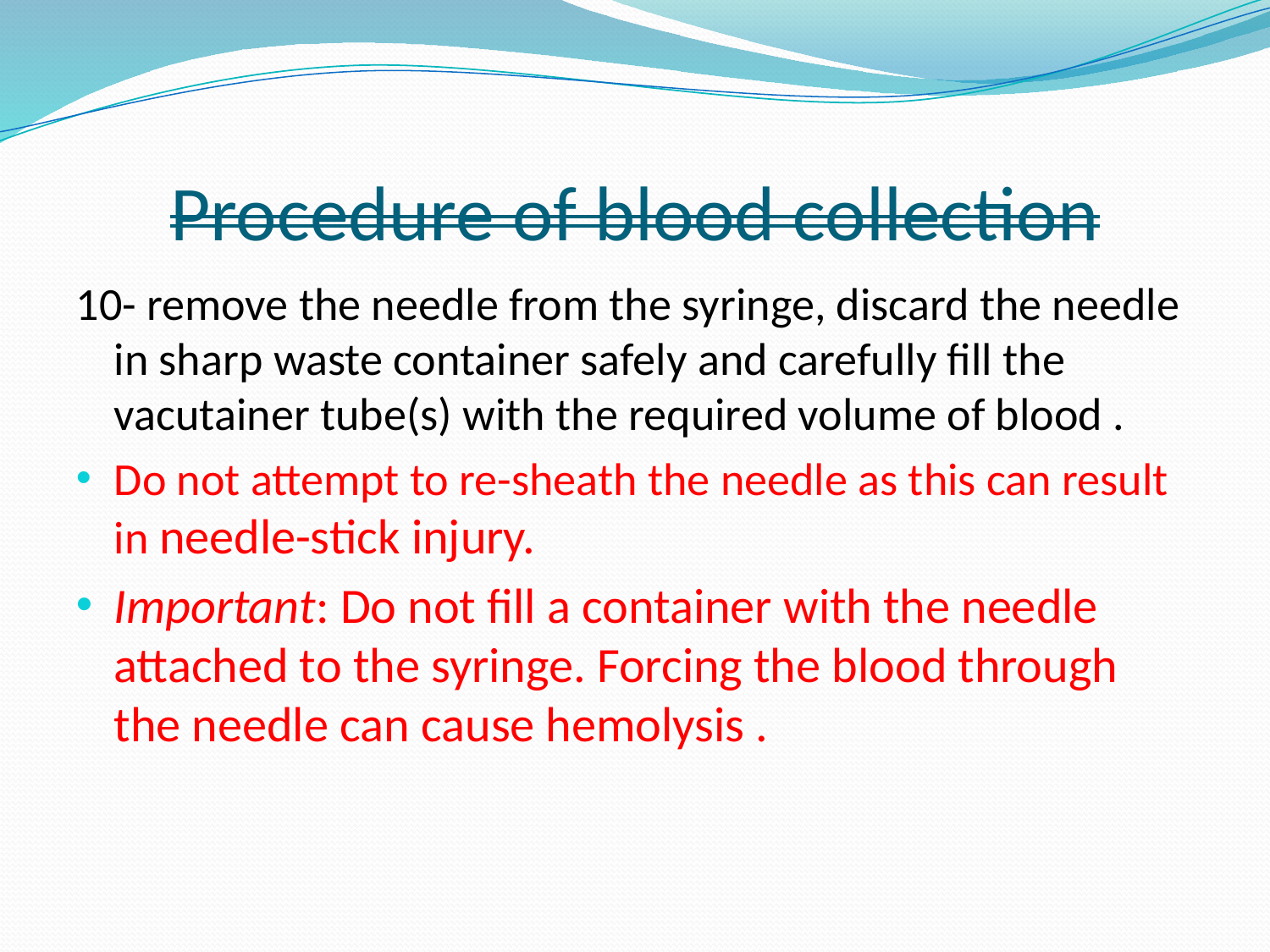

# Procedure of blood collection
10- remove the needle from the syringe, discard the needle in sharp waste container safely and carefully fill the vacutainer tube(s) with the required volume of blood .
Do not attempt to re-sheath the needle as this can result in needle-stick injury.
Important: Do not fill a container with the needle attached to the syringe. Forcing the blood through the needle can cause hemolysis .